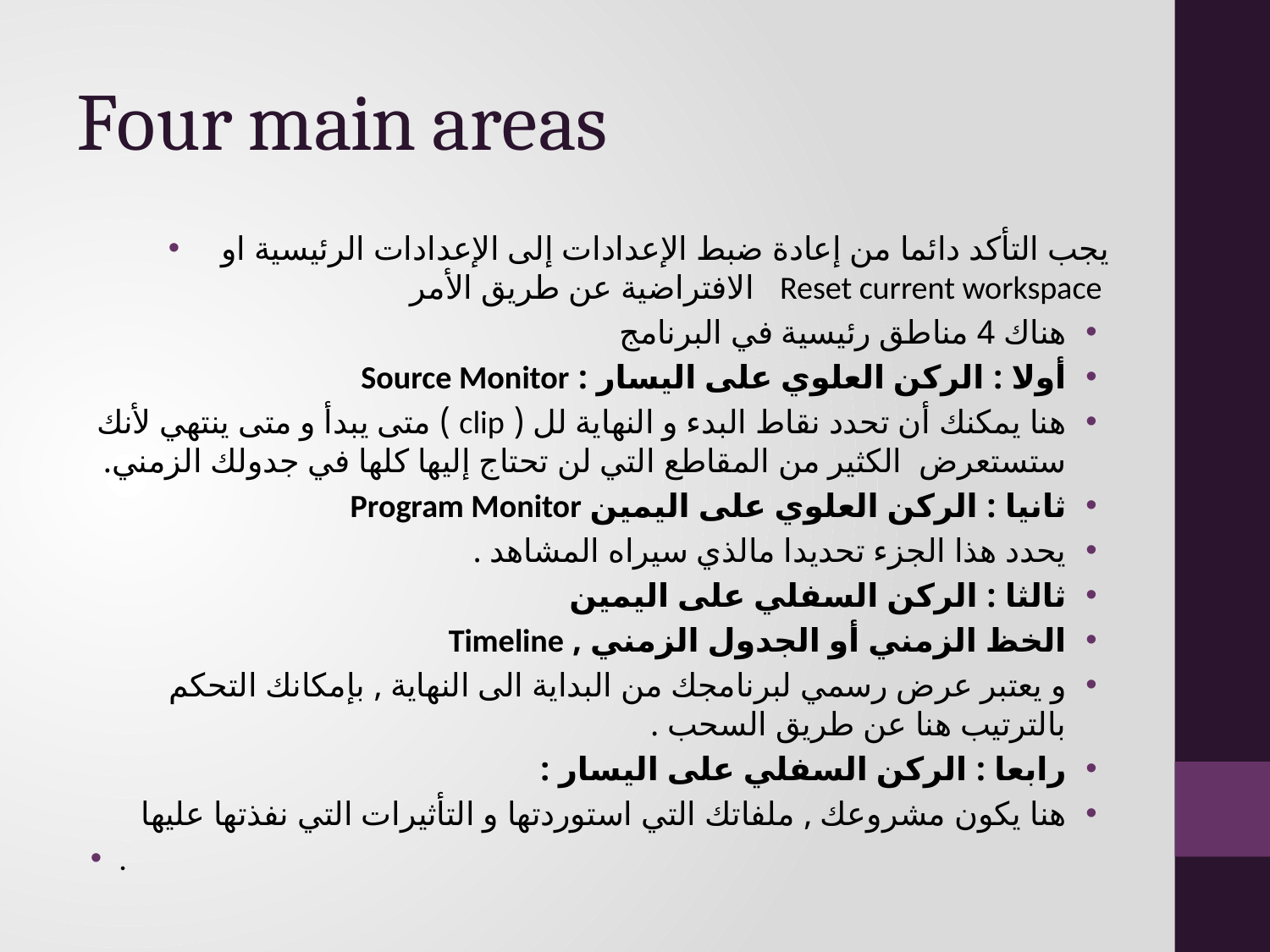

# Four main areas
يجب التأكد دائما من إعادة ضبط الإعدادات إلى الإعدادات الرئيسية او الافتراضية عن طريق الأمر   Reset current workspace
هناك 4 مناطق رئيسية في البرنامج
أولا : الركن العلوي على اليسار : Source Monitor
هنا يمكنك أن تحدد نقاط البدء و النهاية لل ( clip ) متى يبدأ و متى ينتهي لأنك ستستعرض  الكثير من المقاطع التي لن تحتاج إليها كلها في جدولك الزمني.
ثانيا : الركن العلوي على اليمين Program Monitor
يحدد هذا الجزء تحديدا مالذي سيراه المشاهد .
ثالثا : الركن السفلي على اليمين
الخظ الزمني أو الجدول الزمني , Timeline
و يعتبر عرض رسمي لبرنامجك من البداية الى النهاية , بإمكانك التحكم بالترتيب هنا عن طريق السحب .
رابعا : الركن السفلي على اليسار :
هنا يكون مشروعك , ملفاتك التي استوردتها و التأثيرات التي نفذتها عليها
.